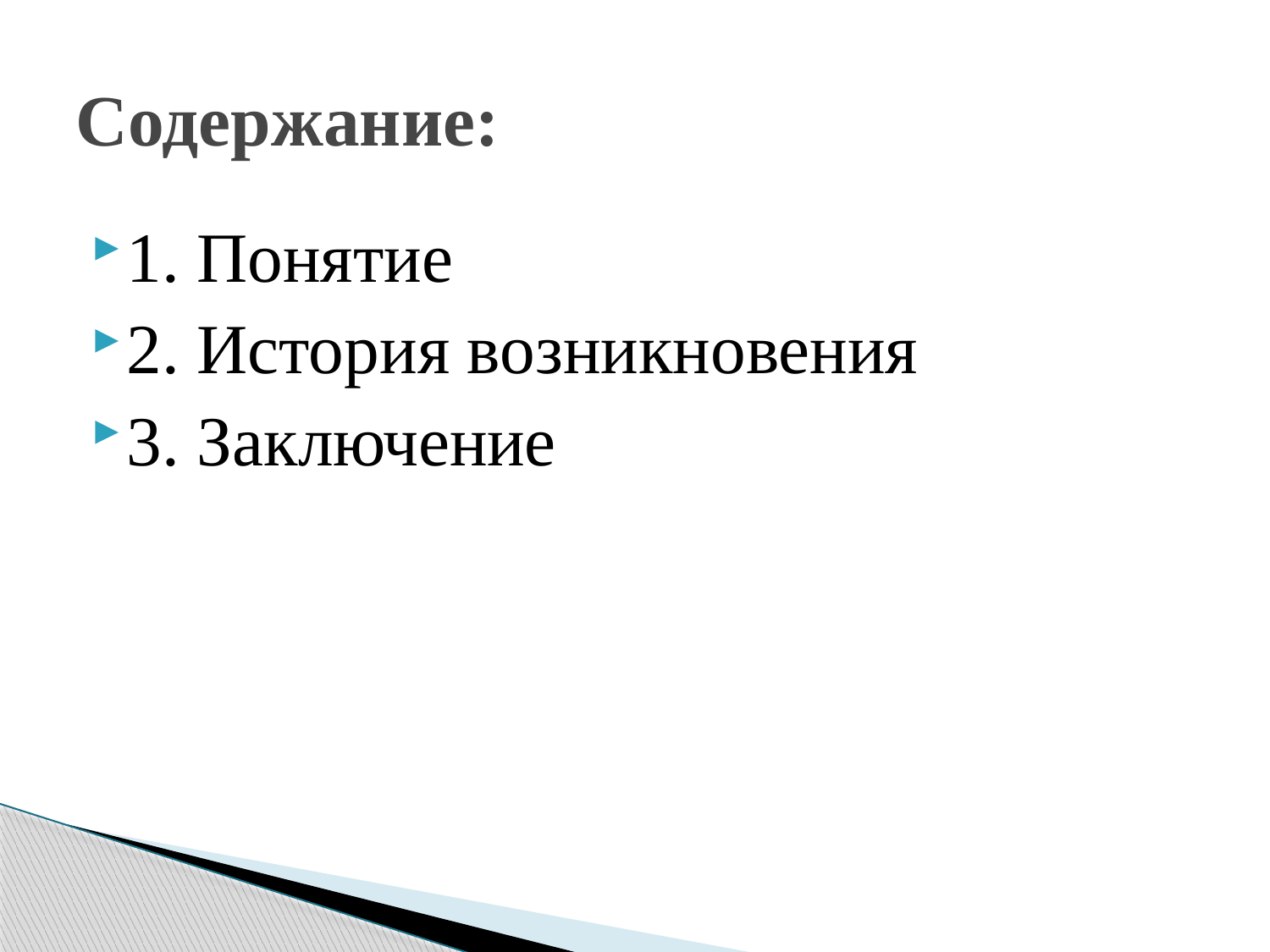

# Содержание:
1. Понятие
2. История возникновения
3. Заключение